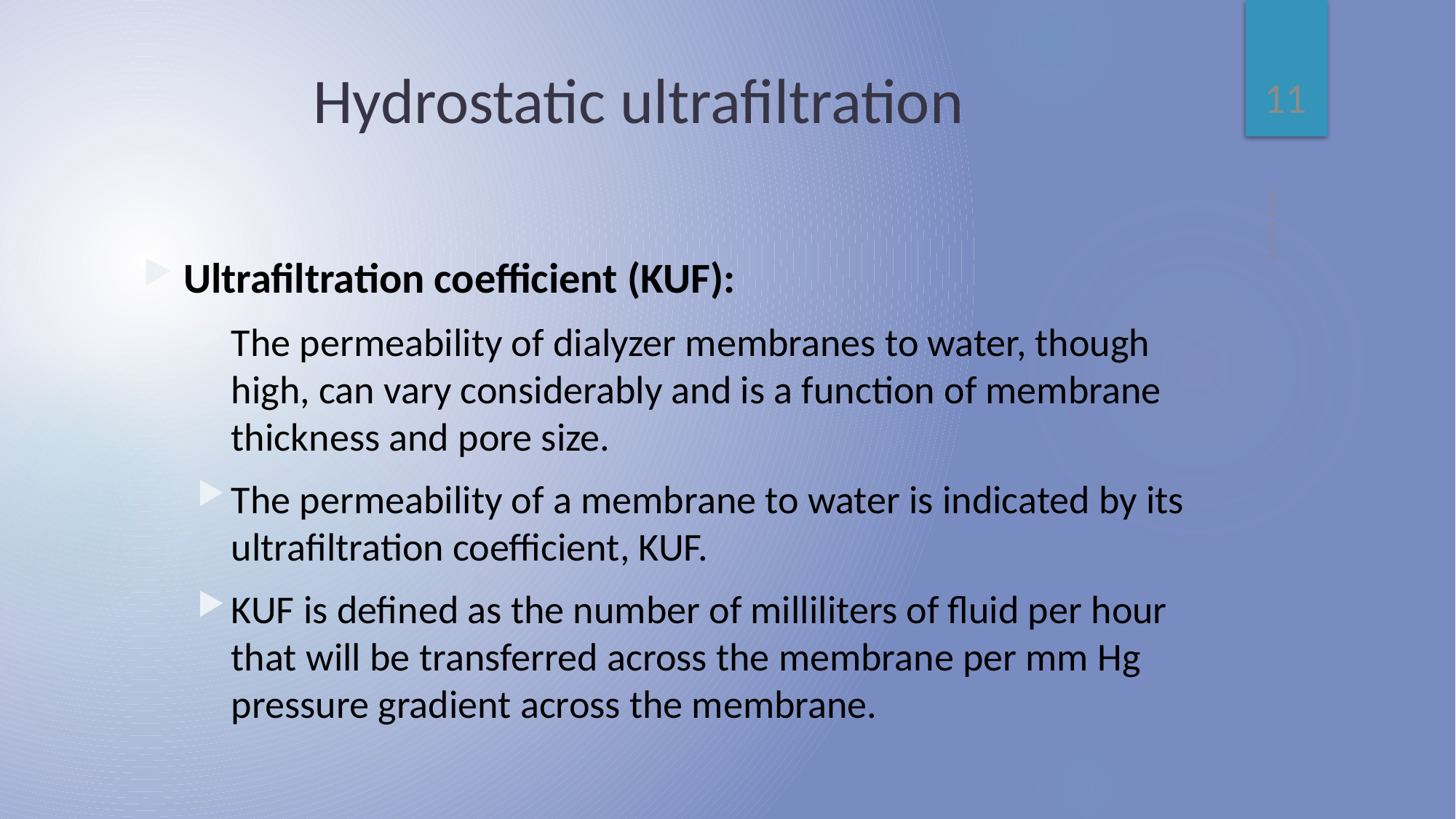

11
# Hydrostatic ultrafiltration
1401.04.09
Ultrafiltration coefficient (KUF):
The permeability of dialyzer membranes to water, though high, can vary considerably and is a function of membrane thickness and pore size.
The permeability of a membrane to water is indicated by its ultrafiltration coefficient, KUF.
KUF is defined as the number of milliliters of fluid per hour that will be transferred across the membrane per mm Hg pressure gradient across the membrane.